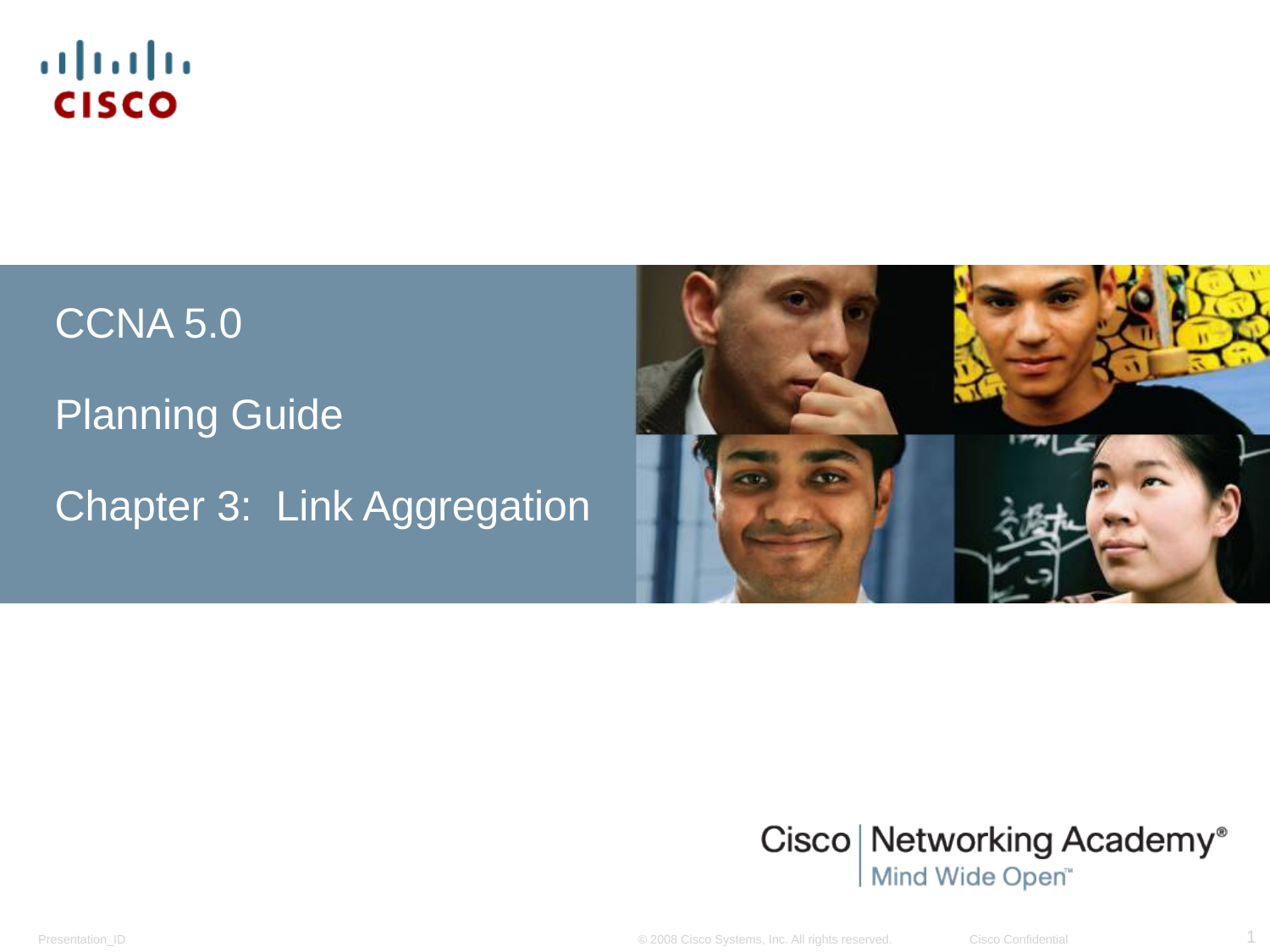

CCNA 5.0
Planning Guide
Chapter 3:  Link Aggregation